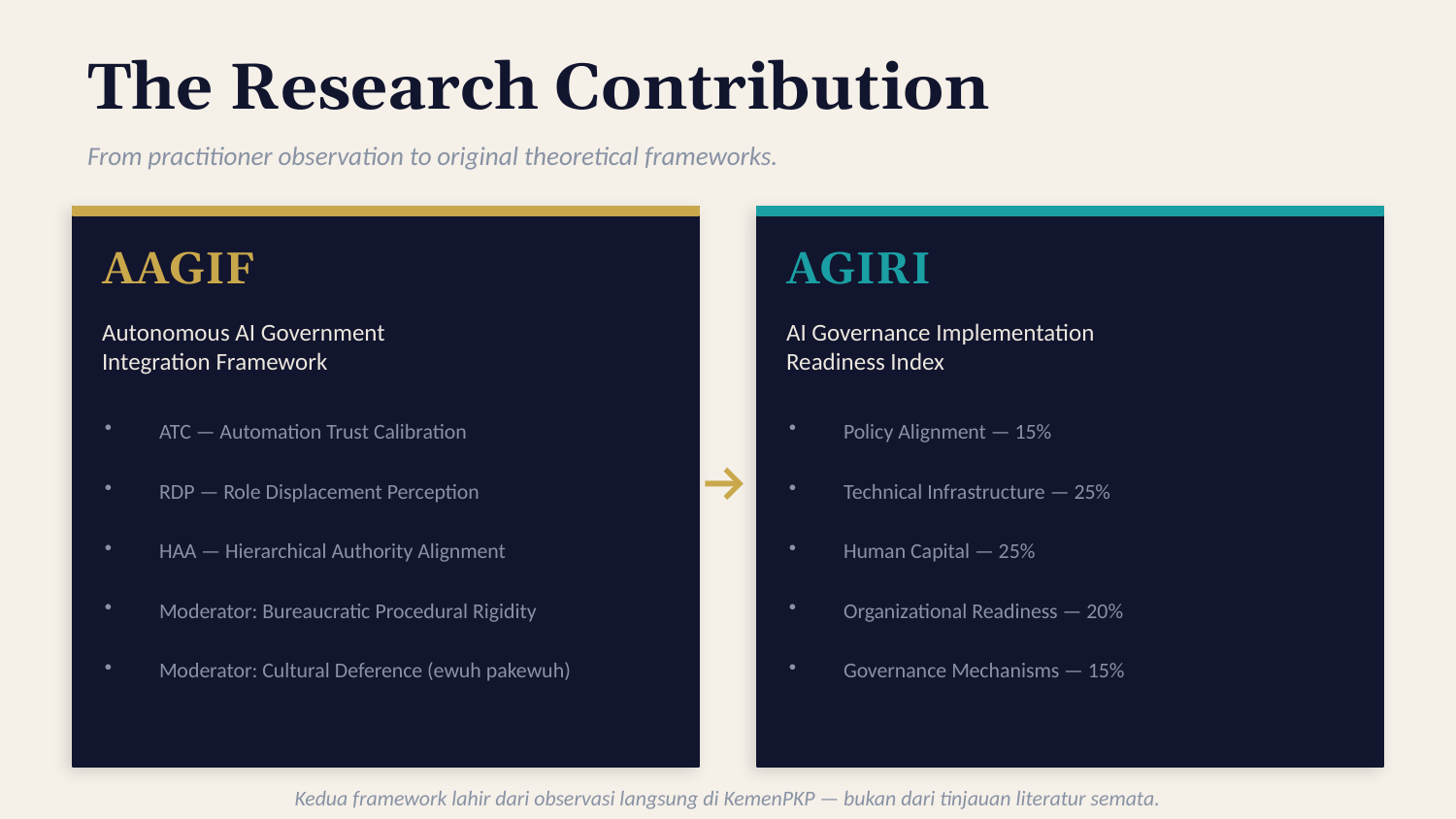

The Research Contribution
From practitioner observation to original theoretical frameworks.

AAGIF
AGIRI
Autonomous AI Government
Integration Framework
AI Governance Implementation
Readiness Index
ATC — Automation Trust Calibration
Policy Alignment — 15%
→
RDP — Role Displacement Perception
Technical Infrastructure — 25%
HAA — Hierarchical Authority Alignment
Human Capital — 25%
Moderator: Bureaucratic Procedural Rigidity
Organizational Readiness — 20%
Moderator: Cultural Deference (ewuh pakewuh)
Governance Mechanisms — 15%
Kedua framework lahir dari observasi langsung di KemenPKP — bukan dari tinjauan literatur semata.